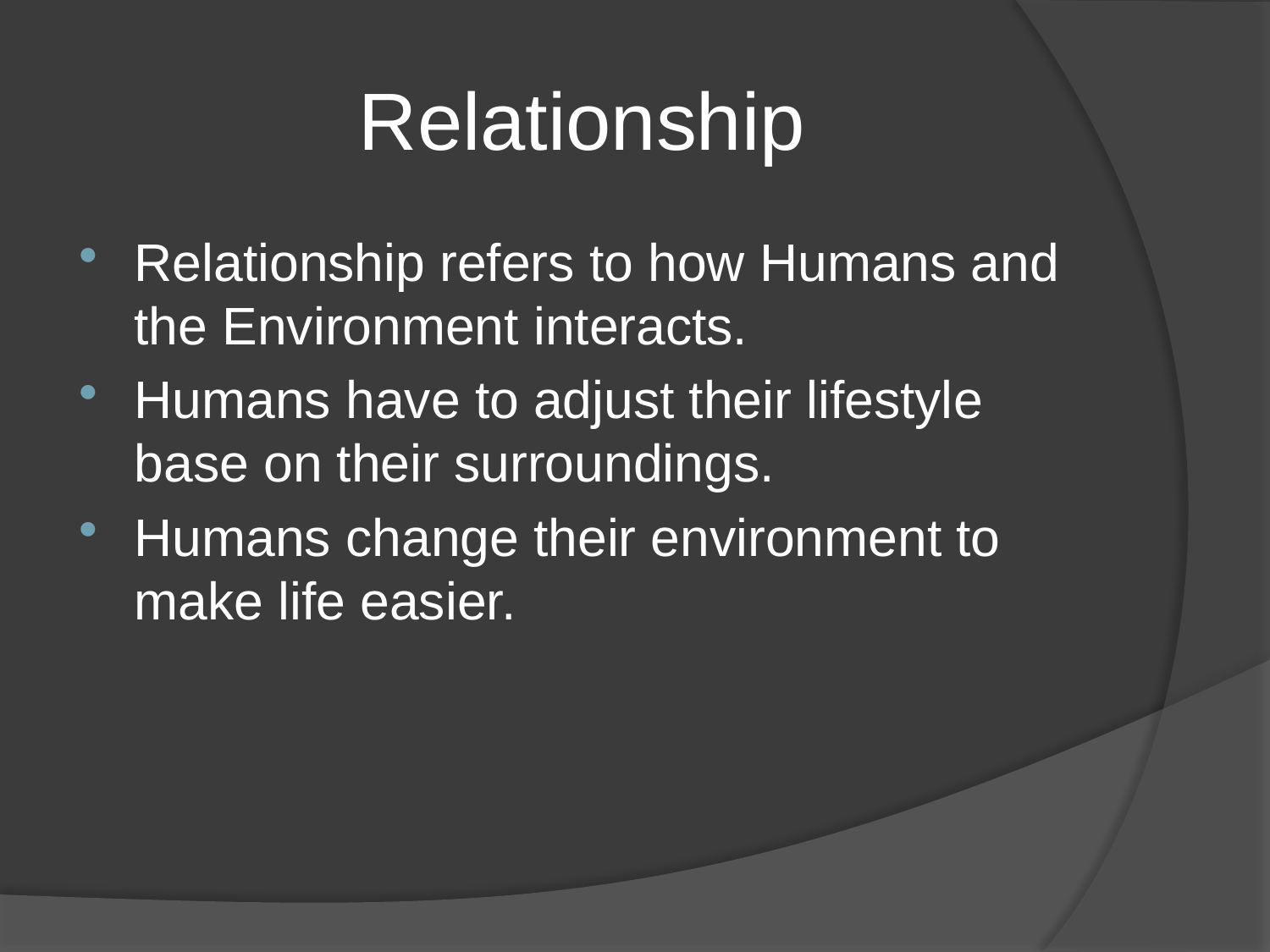

# Relationship
Relationship refers to how Humans and the Environment interacts.
Humans have to adjust their lifestyle base on their surroundings.
Humans change their environment to make life easier.